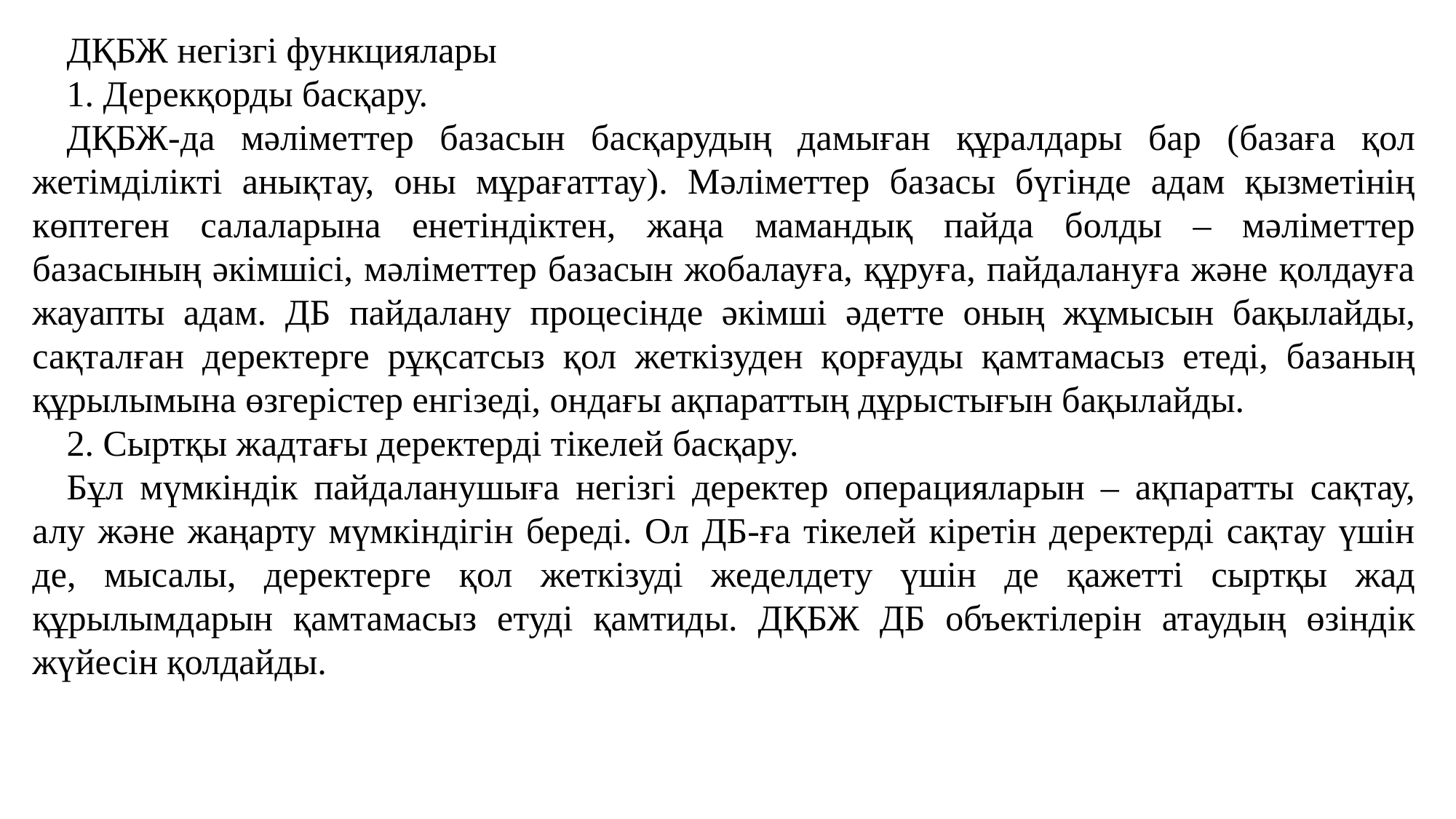

ДҚБЖ негізгі функциялары
1. Дерекқорды басқару.
ДҚБЖ-да мәліметтер базасын басқарудың дамыған құралдары бар (базаға қол жетімділікті анықтау, оны мұрағаттау). Мәліметтер базасы бүгінде адам қызметінің көптеген салаларына енетіндіктен, жаңа мамандық пайда болды – мәліметтер базасының әкімшісі, мәліметтер базасын жобалауға, құруға, пайдалануға және қолдауға жауапты адам. ДБ пайдалану процесінде әкімші әдетте оның жұмысын бақылайды, сақталған деректерге рұқсатсыз қол жеткізуден қорғауды қамтамасыз етеді, базаның құрылымына өзгерістер енгізеді, ондағы ақпараттың дұрыстығын бақылайды.
2. Сыртқы жадтағы деректерді тікелей басқару.
Бұл мүмкіндік пайдаланушыға негізгі деректер операцияларын – ақпаратты сақтау, алу және жаңарту мүмкіндігін береді. Ол ДБ-ға тікелей кіретін деректерді сақтау үшін де, мысалы, деректерге қол жеткізуді жеделдету үшін де қажетті сыртқы жад құрылымдарын қамтамасыз етуді қамтиды. ДҚБЖ ДБ объектілерін атаудың өзіндік жүйесін қолдайды.